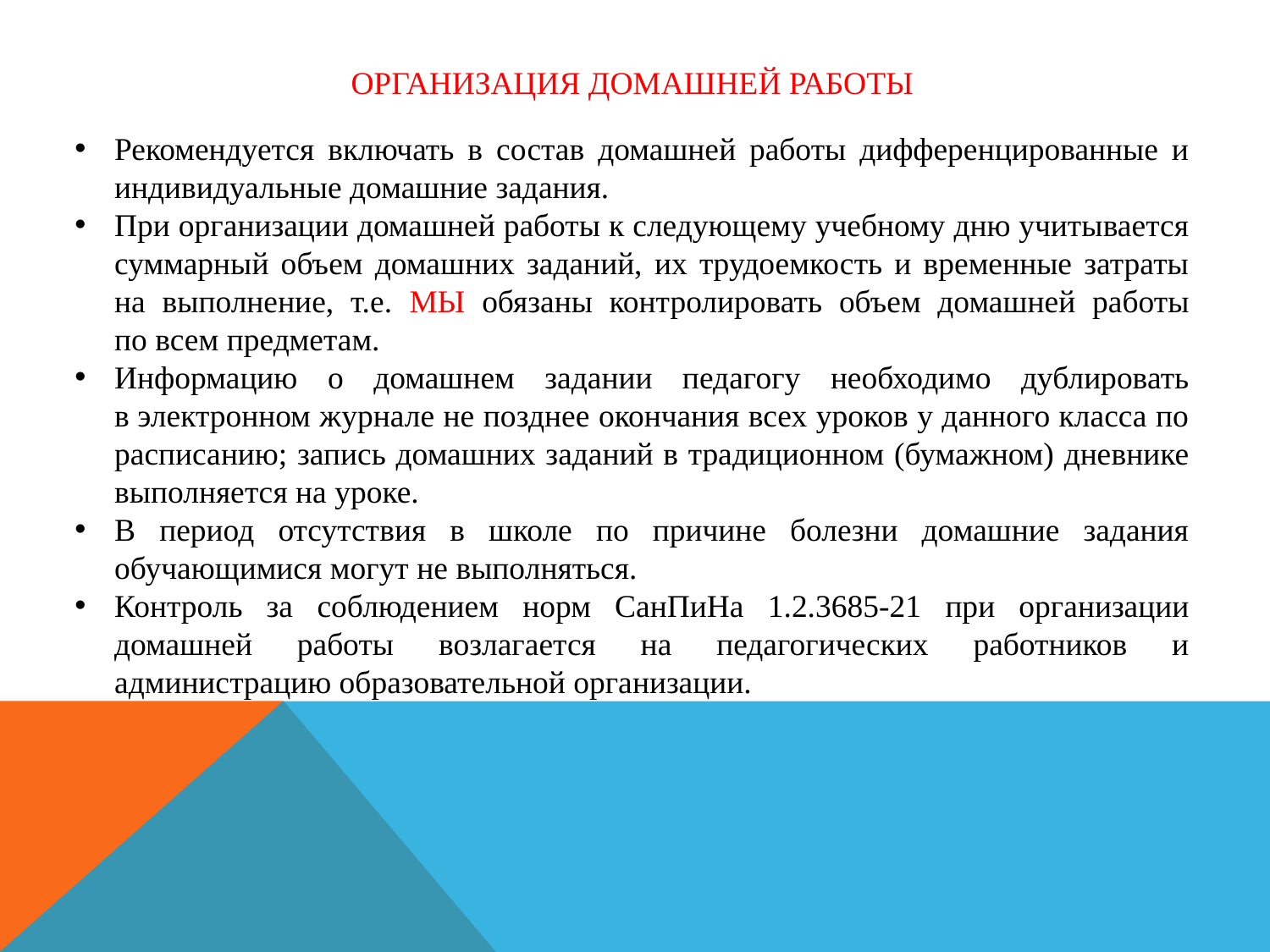

ОРГАНИЗАЦИЯ ДОМАШНЕЙ РАБОТЫ

Рекомендуется включать в состав домашней работы дифференцированные и индивидуальные домашние задания.
При организации домашней работы к следующему учебному дню учитывается суммарный объем домашних заданий, их трудоемкость и временные затраты на выполнение, т.е. МЫ обязаны контролировать объем домашней работы по всем предметам.
Информацию о домашнем задании педагогу необходимо дублировать в электронном журнале не позднее окончания всех уроков у данного класса по расписанию; запись домашних заданий в традиционном (бумажном) дневнике выполняется на уроке.
В период отсутствия в школе по причине болезни домашние задания обучающимися могут не выполняться.
Контроль за соблюдением норм СанПиНа 1.2.3685-21 при организации домашней работы возлагается на педагогических работников и администрацию образовательной организации.